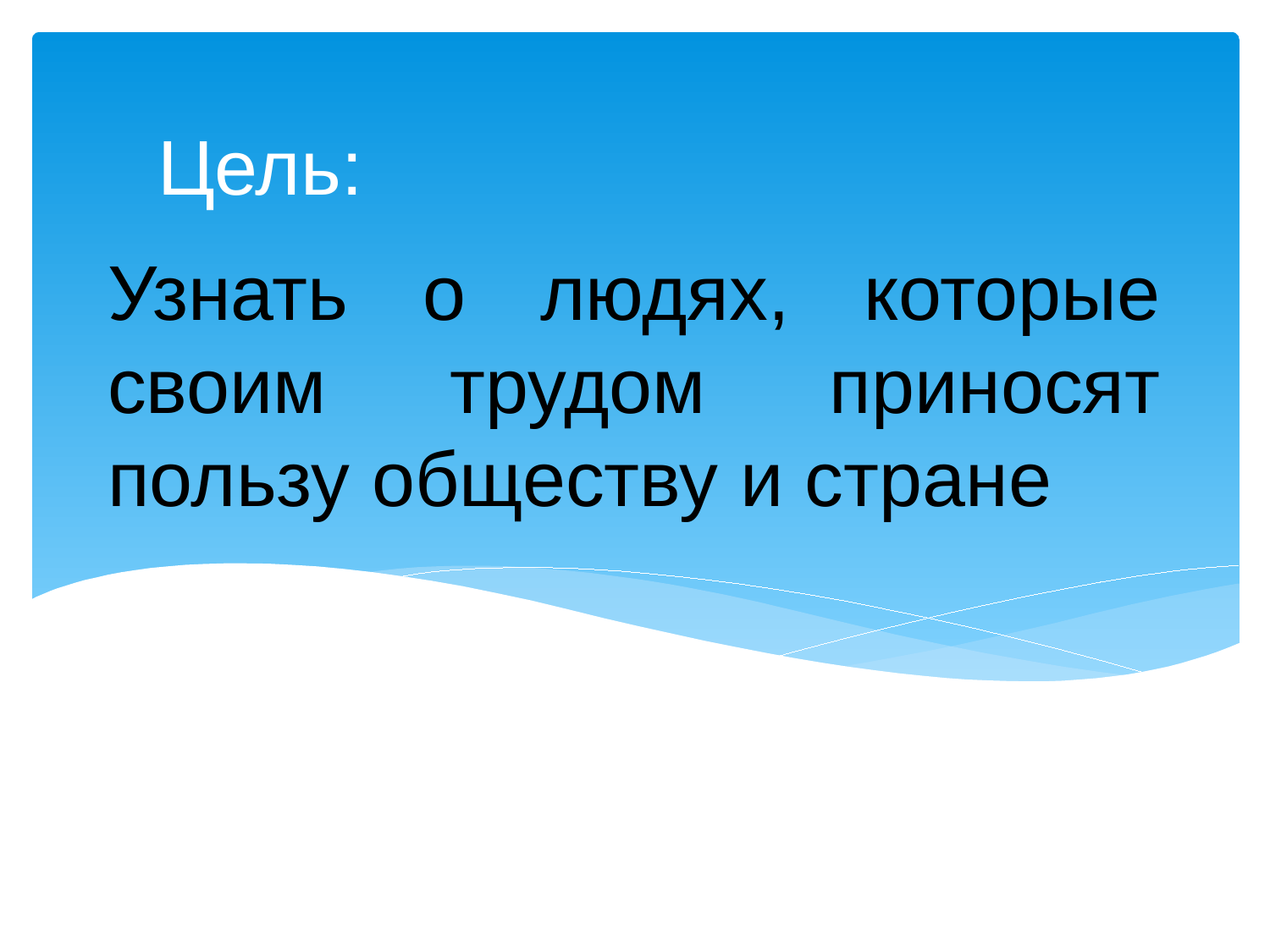

Цель:
# Узнать о людях, которые своим трудом приносят пользу обществу и стране